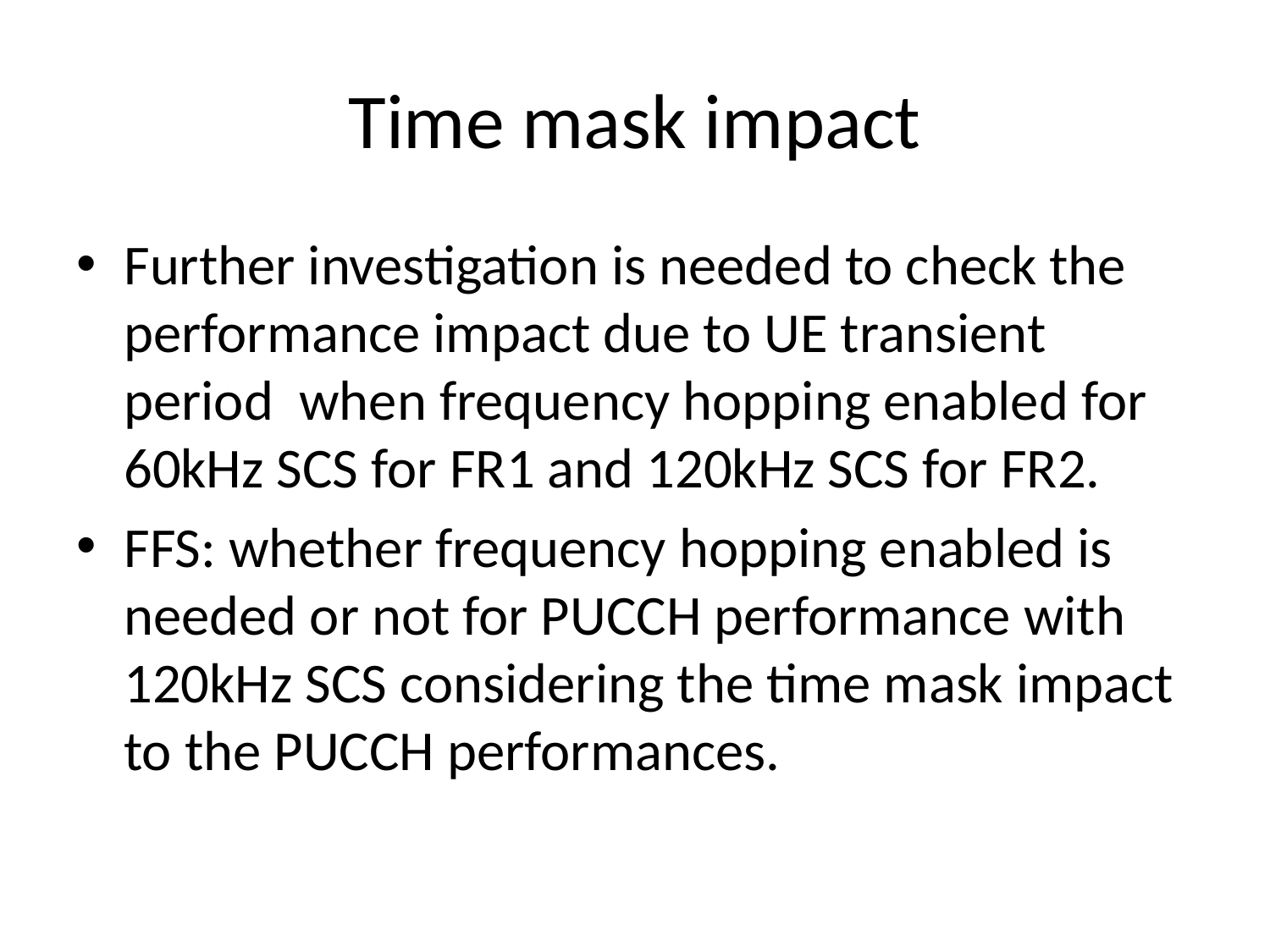

# Time mask impact
Further investigation is needed to check the performance impact due to UE transient period  when frequency hopping enabled for 60kHz SCS for FR1 and 120kHz SCS for FR2.
FFS: whether frequency hopping enabled is needed or not for PUCCH performance with 120kHz SCS considering the time mask impact to the PUCCH performances.